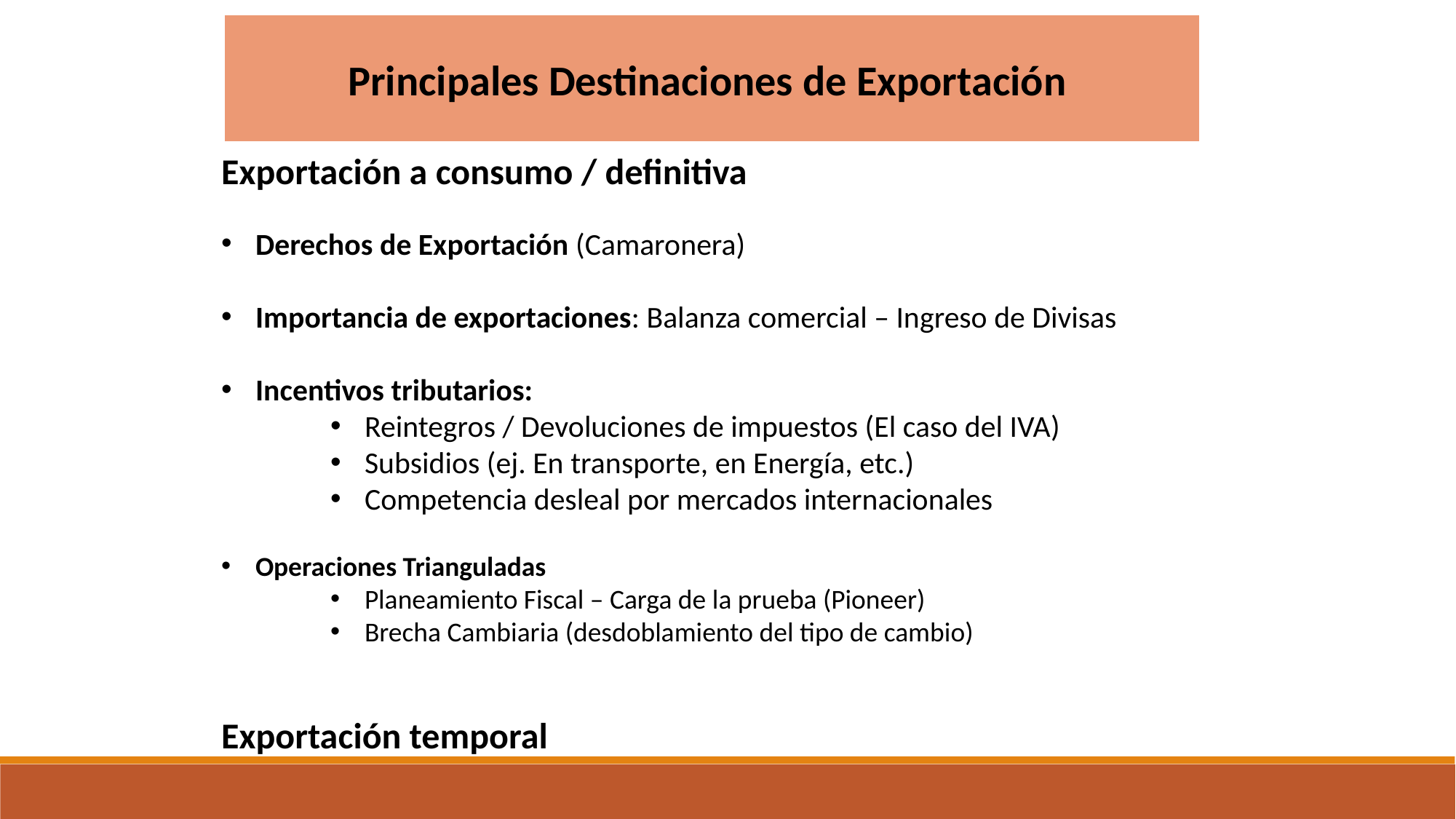

Principales Destinaciones de Exportación
Exportación a consumo / definitiva

Derechos de Exportación (Camaronera)

Importancia de exportaciones: Balanza comercial – Ingreso de Divisas

Incentivos tributarios:
Reintegros / Devoluciones de impuestos (El caso del IVA)
Subsidios (ej. En transporte, en Energía, etc.)
Competencia desleal por mercados internacionales

Operaciones Trianguladas
Planeamiento Fiscal – Carga de la prueba (Pioneer)
Brecha Cambiaria (desdoblamiento del tipo de cambio)

Exportación temporal